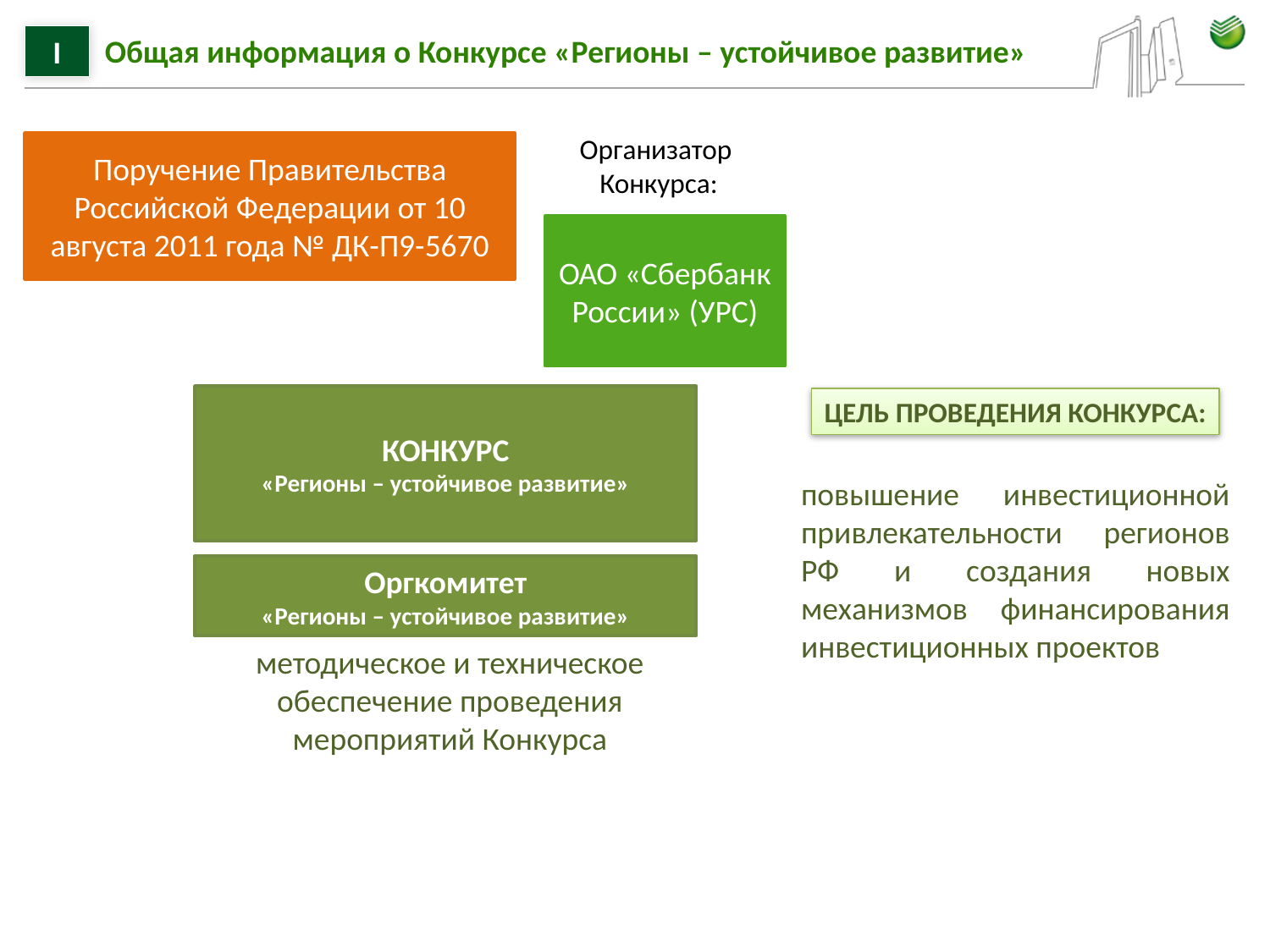

# Общая информация о Конкурсе «Регионы – устойчивое развитие»
I
Организатор
Конкурса:
Поручение Правительства Российской Федерации от 10 августа 2011 года № ДК-П9-5670
ОАО «Сбербанк России» (УРС)
КОНКУРС
«Регионы – устойчивое развитие»
ЦЕЛЬ ПРОВЕДЕНИЯ КОНКУРСА:
повышение инвестиционной привлекательности регионов РФ и создания новых механизмов финансирования инвестиционных проектов
Оргкомитет
«Регионы – устойчивое развитие»
методическое и техническое обеспечение проведения мероприятий Конкурса